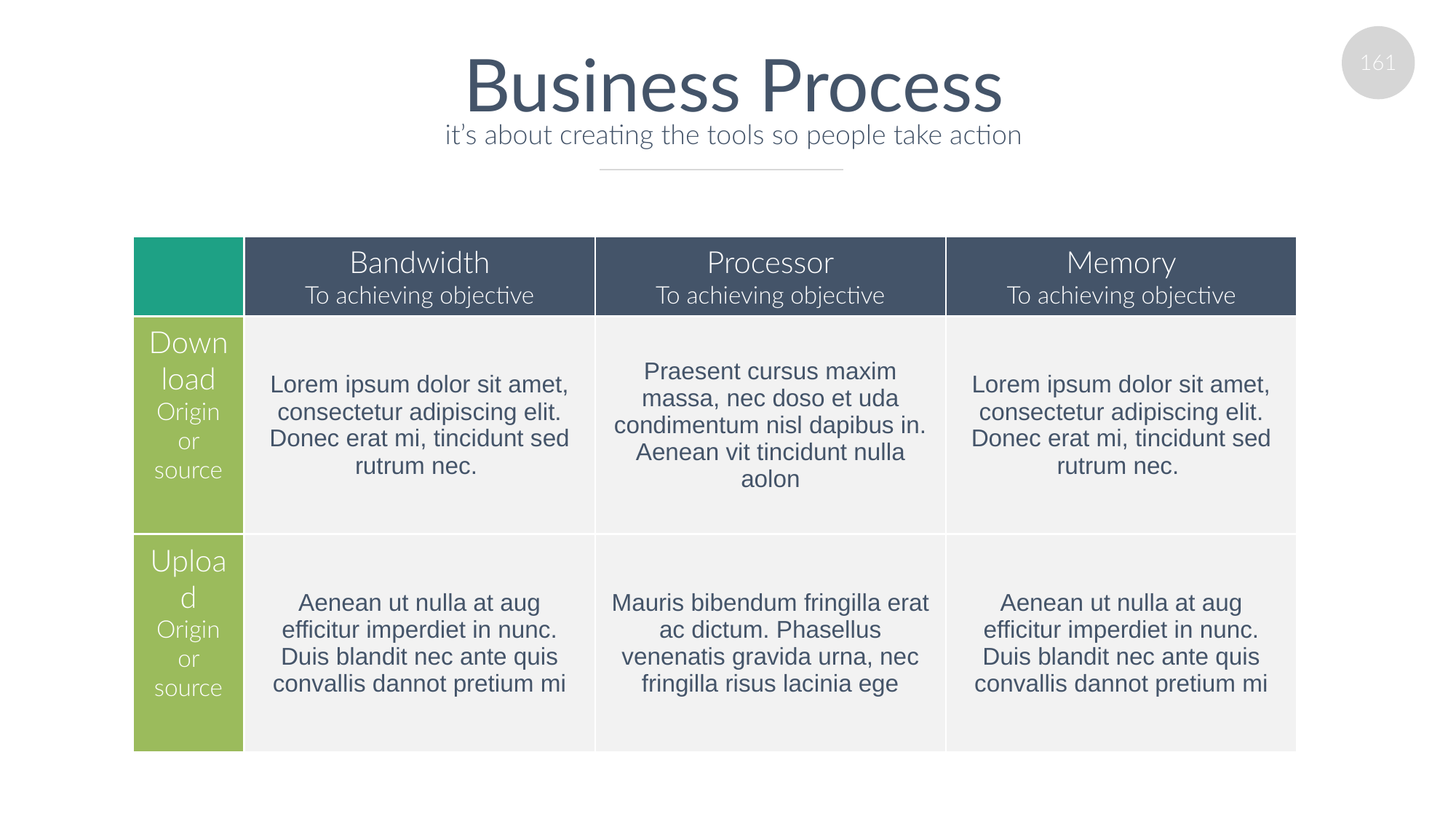

# Business Process
it’s about creating the tools so people take action

|  | Bandwidth To achieving objective | Processor To achieving objective | Memory To achieving objective |
| --- | --- | --- | --- |
| Download Origin or source | Lorem ipsum dolor sit amet, consectetur adipiscing elit. Donec erat mi, tincidunt sed rutrum nec. | Praesent cursus maxim massa, nec doso et uda condimentum nisl dapibus in. Aenean vit tincidunt nulla aolon | Lorem ipsum dolor sit amet, consectetur adipiscing elit. Donec erat mi, tincidunt sed rutrum nec. |
| Upload Origin or source | Aenean ut nulla at aug efficitur imperdiet in nunc. Duis blandit nec ante quis convallis dannot pretium mi | Mauris bibendum fringilla erat ac dictum. Phasellus venenatis gravida urna, nec fringilla risus lacinia ege | Aenean ut nulla at aug efficitur imperdiet in nunc. Duis blandit nec ante quis convallis dannot pretium mi |